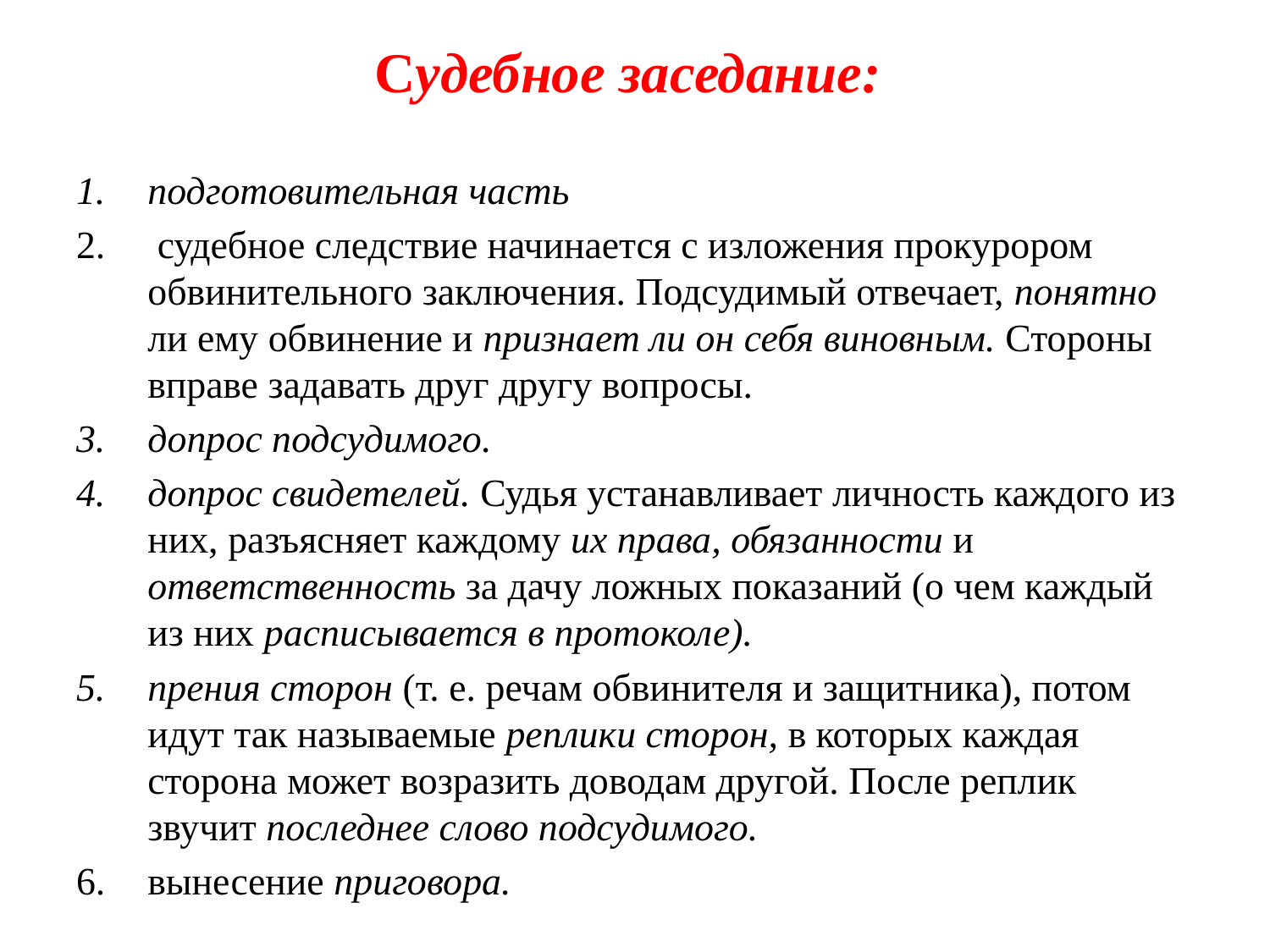

Судебное заседание:

подготовительная часть
 судебное следствие начинается с изложения прокурором обвинительного заключения. Подсудимый отвечает, понятно ли ему обвинение и признает ли он себя виновным. Стороны вправе задавать друг другу вопросы.
допрос подсудимого.
допрос свидетелей. Судья устанавливает личность каждого из них, разъясняет каждому их права, обязанности и ответственность за дачу ложных показаний (о чем каждый из них расписывается в протоколе).
прения сторон (т. е. речам обвинителя и защитника), потом идут так называемые реплики сторон, в которых каждая сторона может возразить доводам другой. После реплик звучит последнее слово подсудимого.
вынесение приговора.